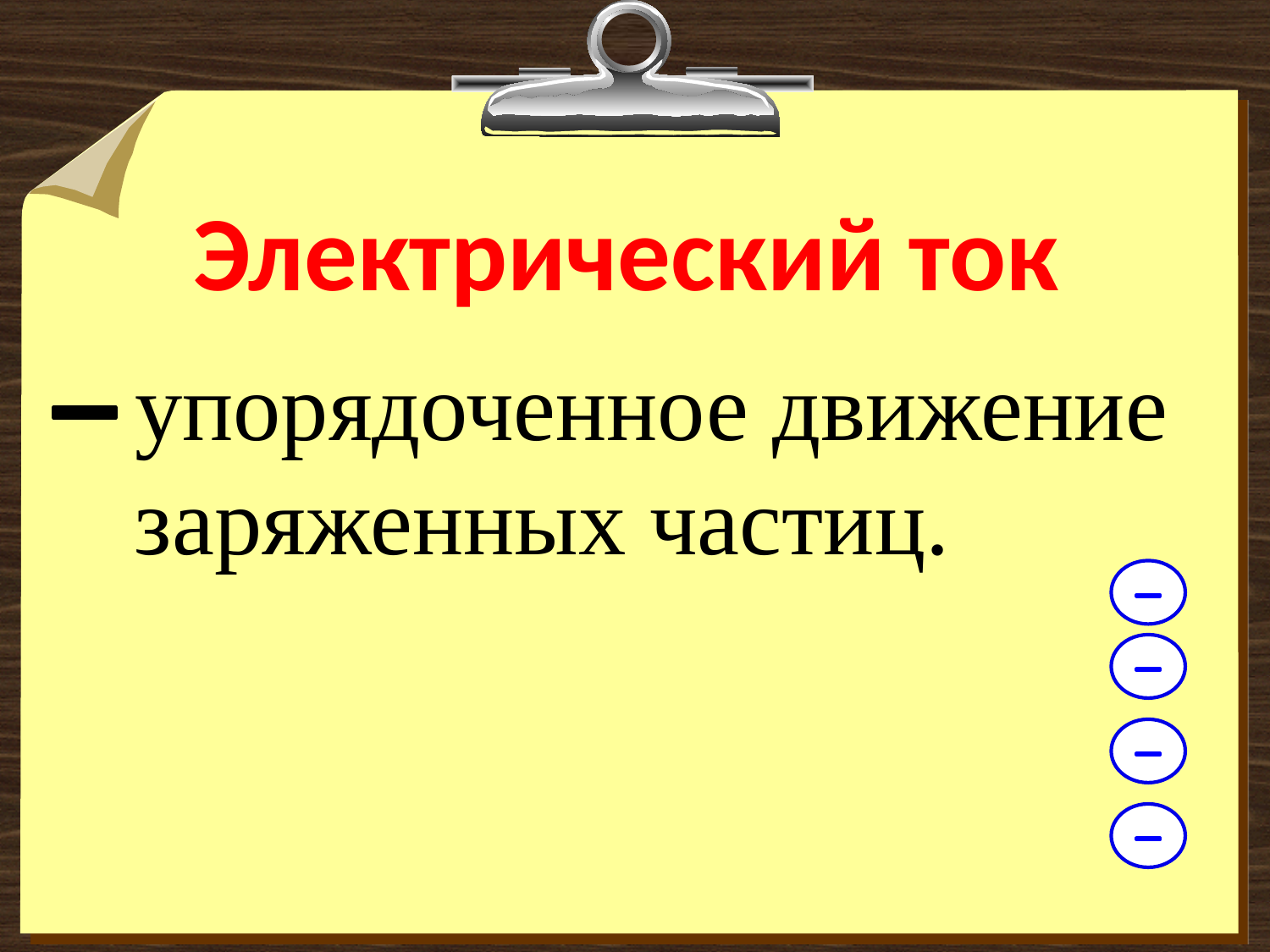

# Электрический ток
  упорядоченное движение заряженных частиц.